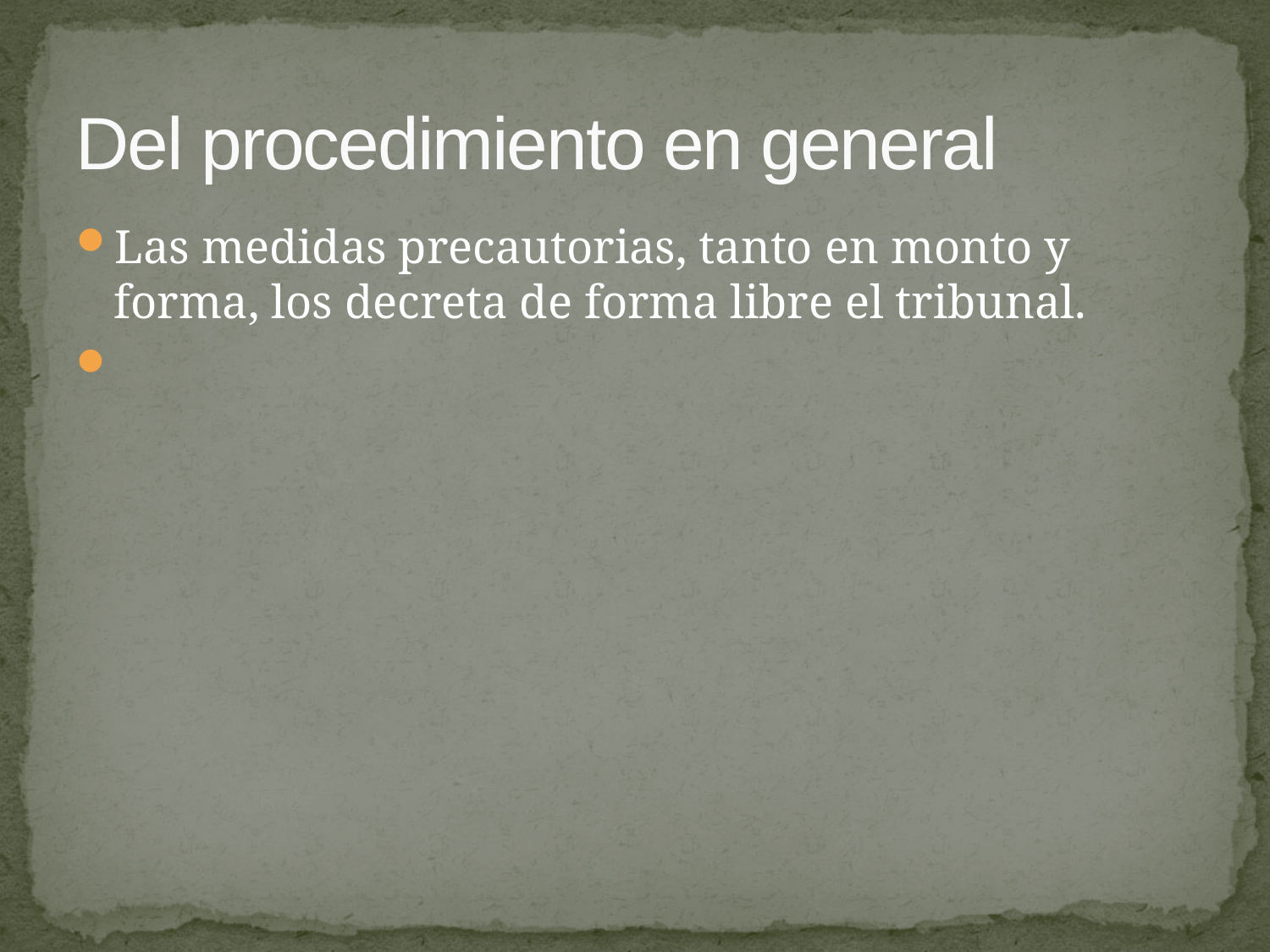

# Del procedimiento en general
Las medidas precautorias, tanto en monto y forma, los decreta de forma libre el tribunal.